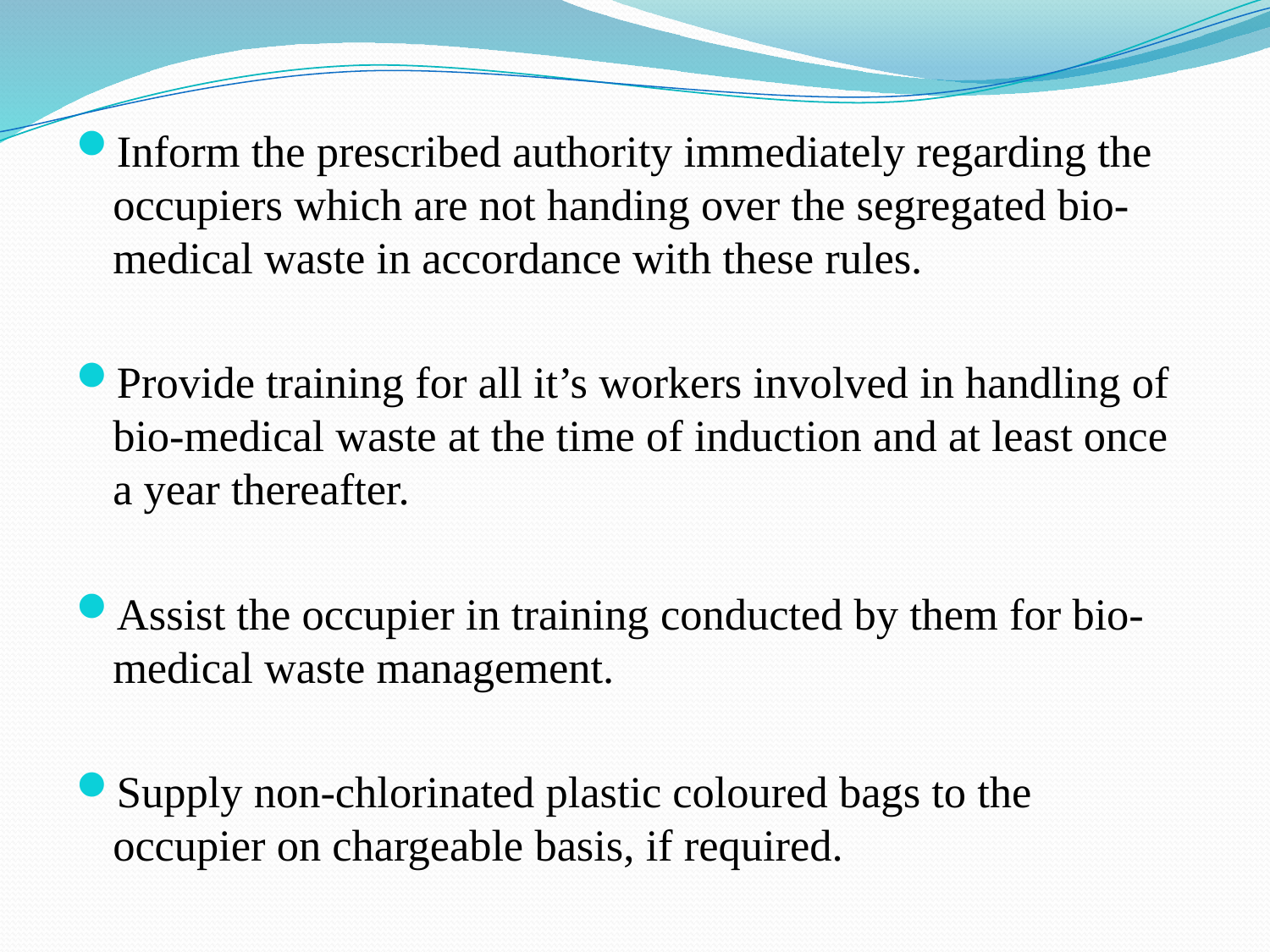

Inform the prescribed authority immediately regarding the occupiers which are not handing over the segregated bio-medical waste in accordance with these rules.

Provide training for all it’s workers involved in handling of bio-medical waste at the time of induction and at least once a year thereafter.

Assist the occupier in training conducted by them for bio-medical waste management.

Supply non-chlorinated plastic coloured bags to the occupier on chargeable basis, if required.